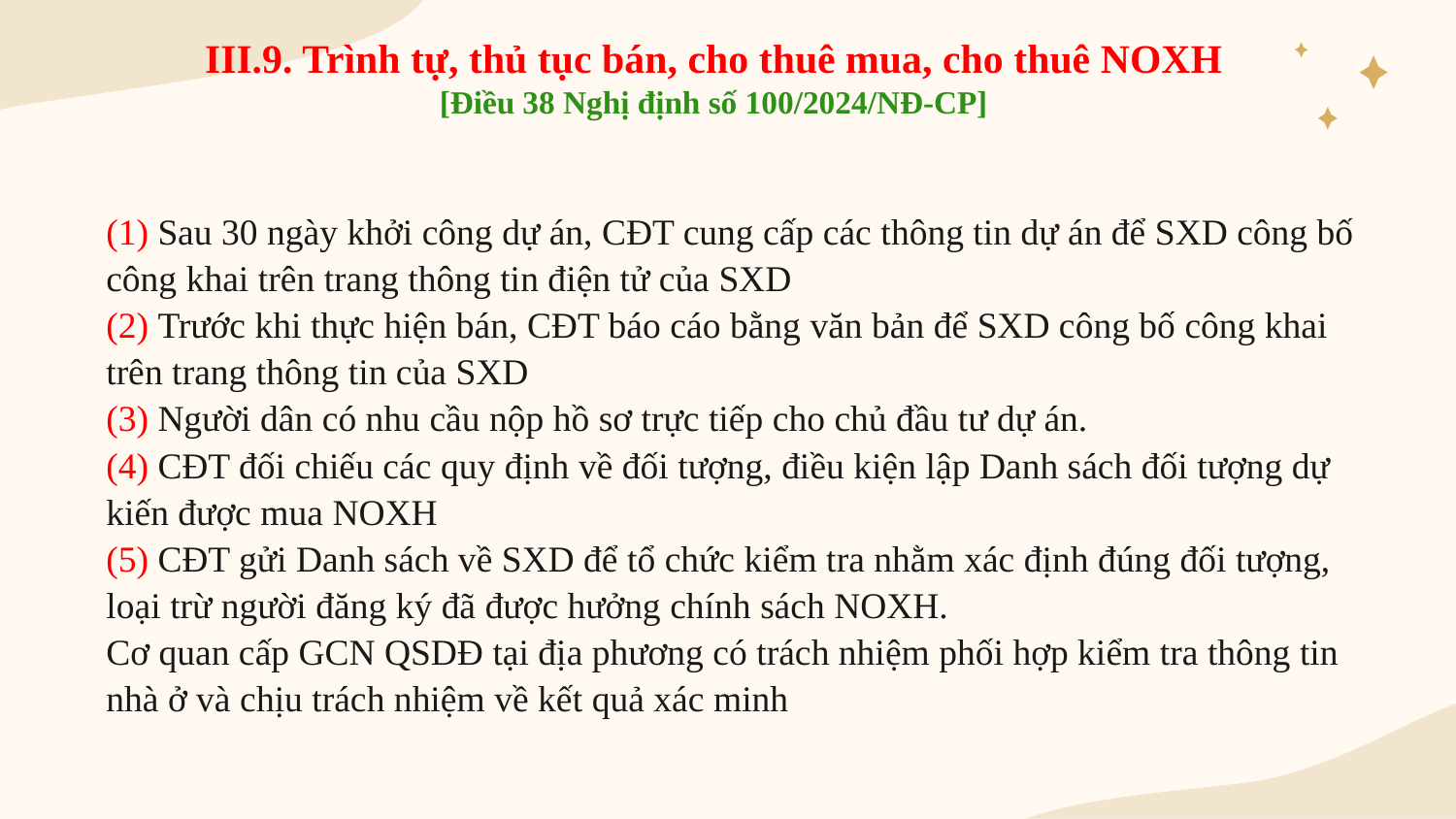

III.9. Trình tự, thủ tục bán, cho thuê mua, cho thuê NOXH
[Điều 38 Nghị định số 100/2024/NĐ-CP]

# (1) Sau 30 ngày khởi công dự án, CĐT cung cấp các thông tin dự án để SXD công bố công khai trên trang thông tin điện tử của SXD (2) Trước khi thực hiện bán, CĐT báo cáo bằng văn bản để SXD công bố công khai trên trang thông tin của SXD (3) Người dân có nhu cầu nộp hồ sơ trực tiếp cho chủ đầu tư dự án. (4) CĐT đối chiếu các quy định về đối tượng, điều kiện lập Danh sách đối tượng dự kiến được mua NOXH (5) CĐT gửi Danh sách về SXD để tổ chức kiểm tra nhằm xác định đúng đối tượng, loại trừ người đăng ký đã được hưởng chính sách NOXH. Cơ quan cấp GCN QSDĐ tại địa phương có trách nhiệm phối hợp kiểm tra thông tin nhà ở và chịu trách nhiệm về kết quả xác minh